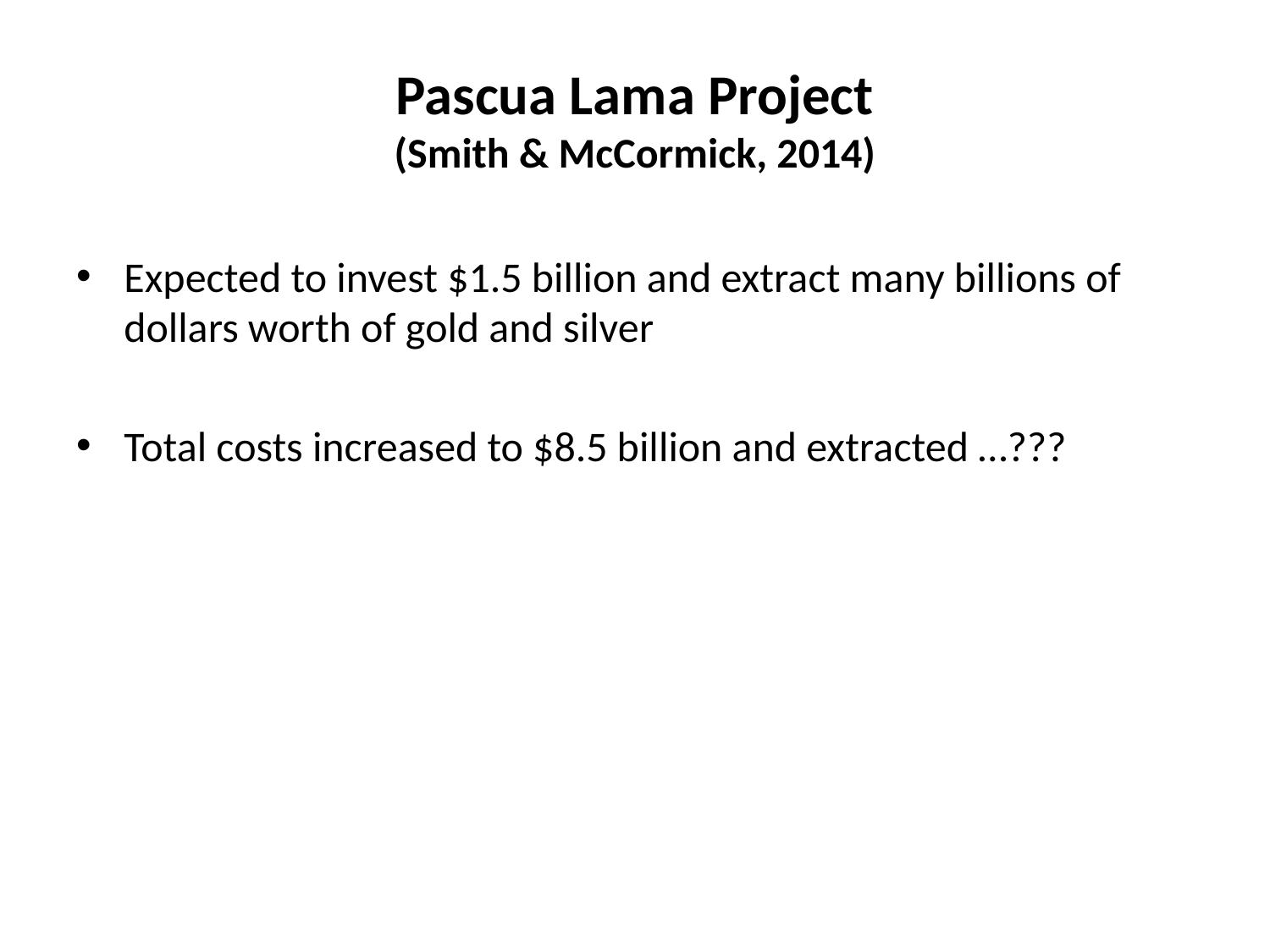

# Pascua Lama Project (Smith & McCormick, 2014)
Expected to invest $1.5 billion and extract many billions of dollars worth of gold and silver

Total costs increased to $8.5 billion and extracted …???0 ounces of gold and 0 ounces of silver as of 2016

Company share price dropped 50% in value